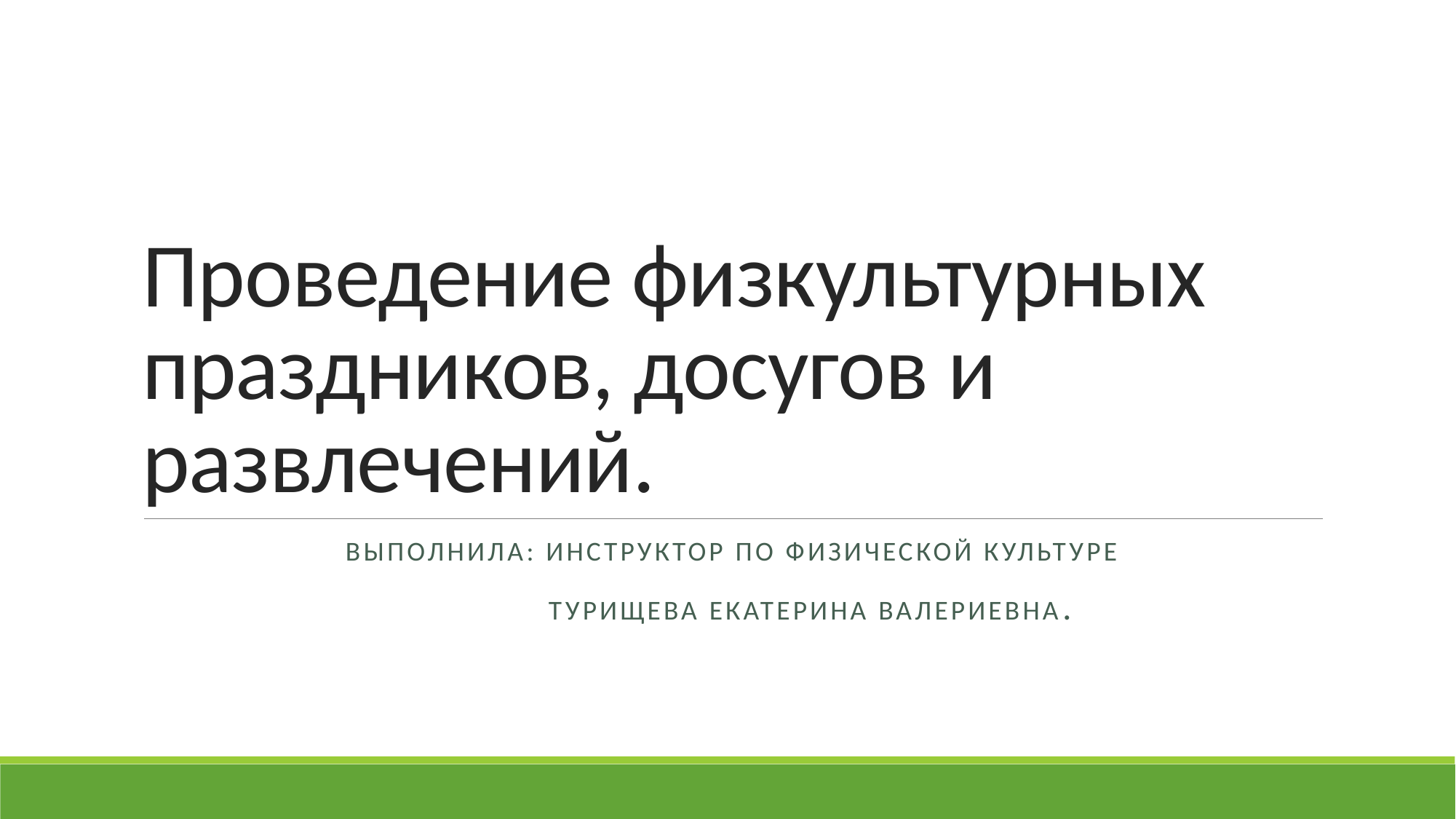

# Проведение физкультурных праздников, досугов и развлечений.
                      Выполнила: инструктор по физической культуре
                                            Турищева Екатерина Валериевна.